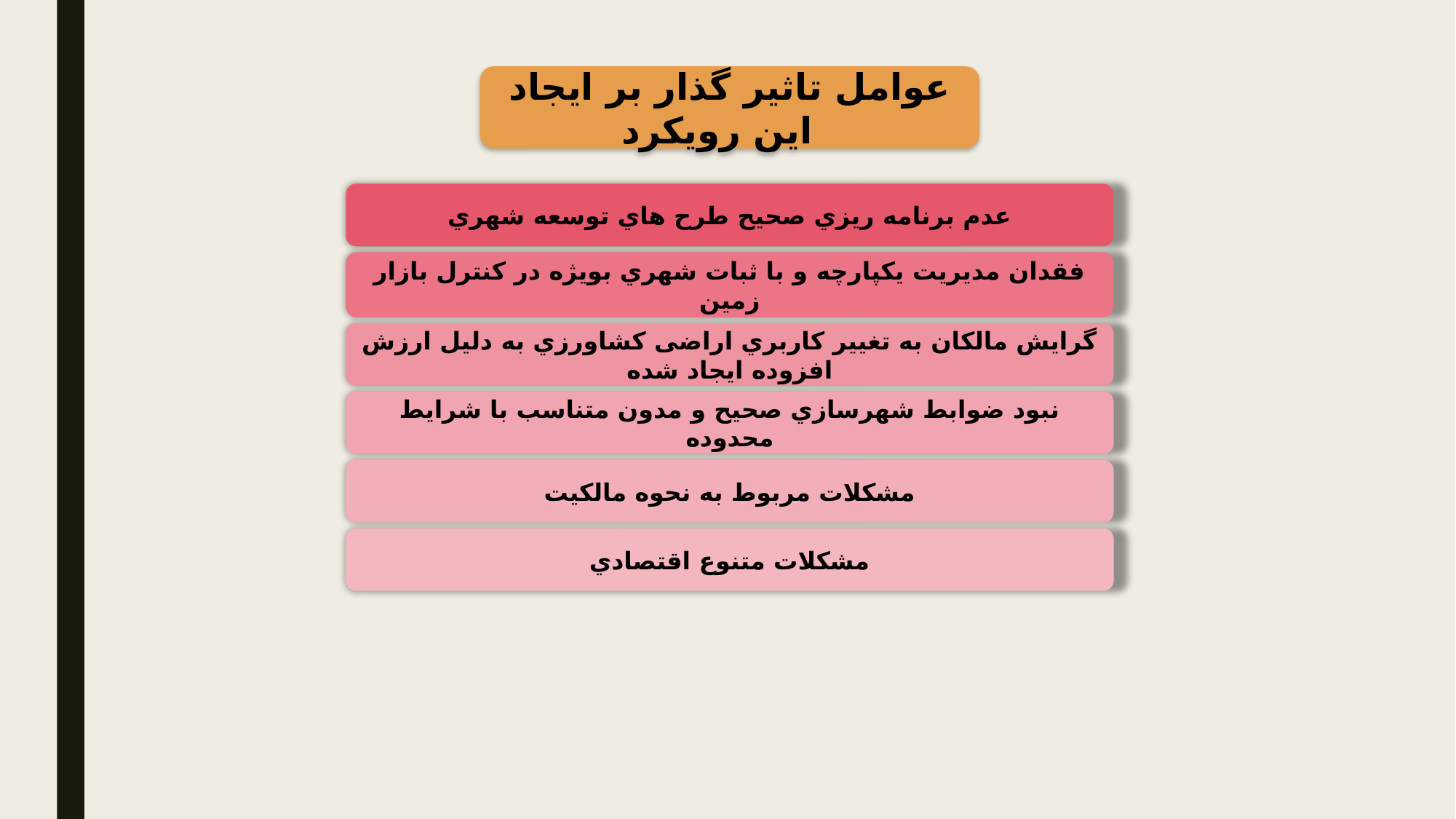

عوامل تاثیر گذار بر ایجاد این رویکرد
عدم برنامه ریزي صحیح طرح هاي توسعه شهري
فقدان مدیریت یکپارچه و با ثبات شهري بویژه در کنترل بازار زمین
گرایش مالکان به تغییر کاربري اراضی کشاورزي به دلیل ارزش افزوده ایجاد شده
نبود ضوابط شهرسازي صحیح و مدون متناسب با شرایط محدوده
مشکلات مربوط به نحوه مالکیت
مشکلات متنوع اقتصادي